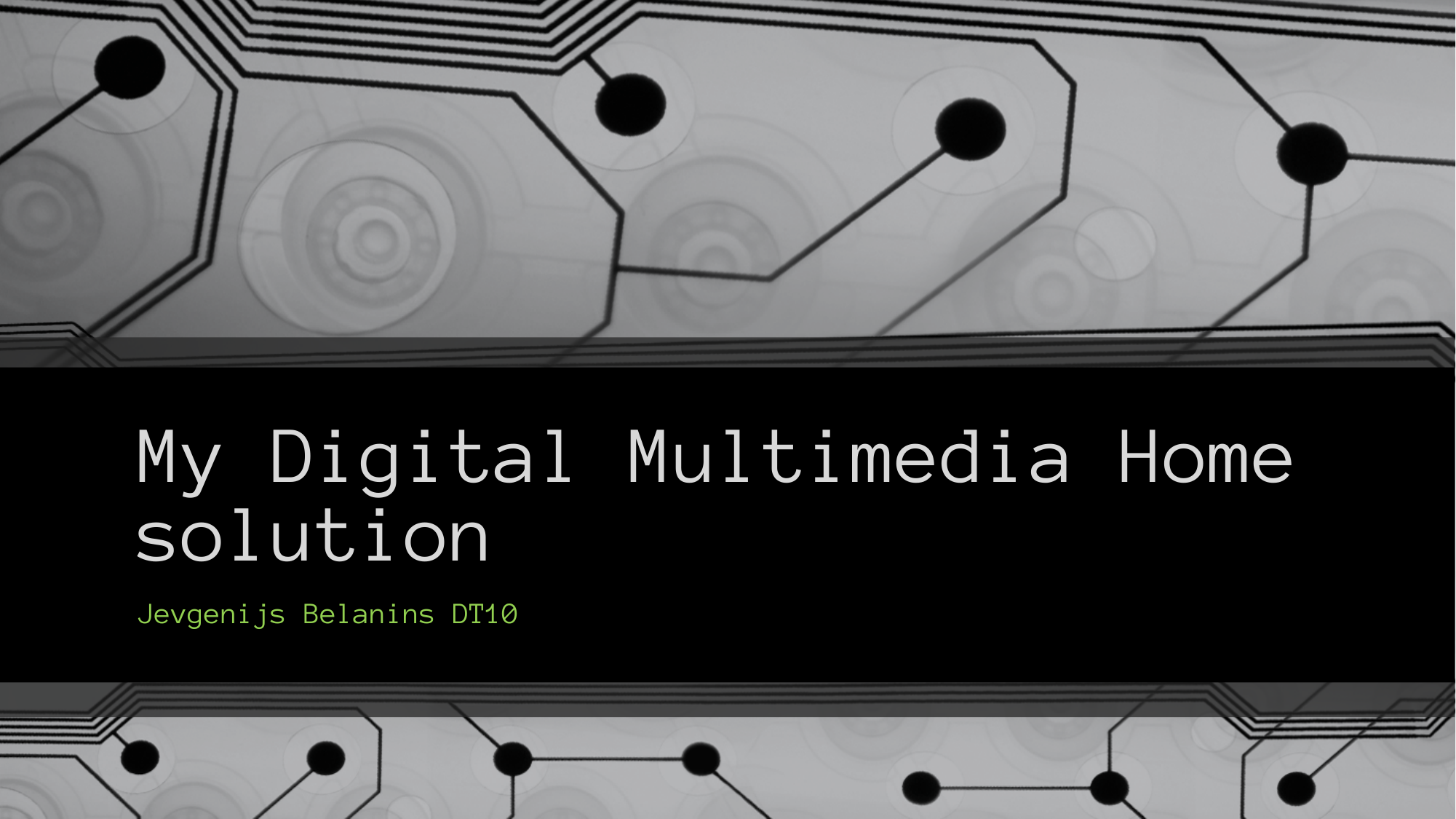

# My Digital Multimedia Home solution
Jevgenijs Belanins DT10